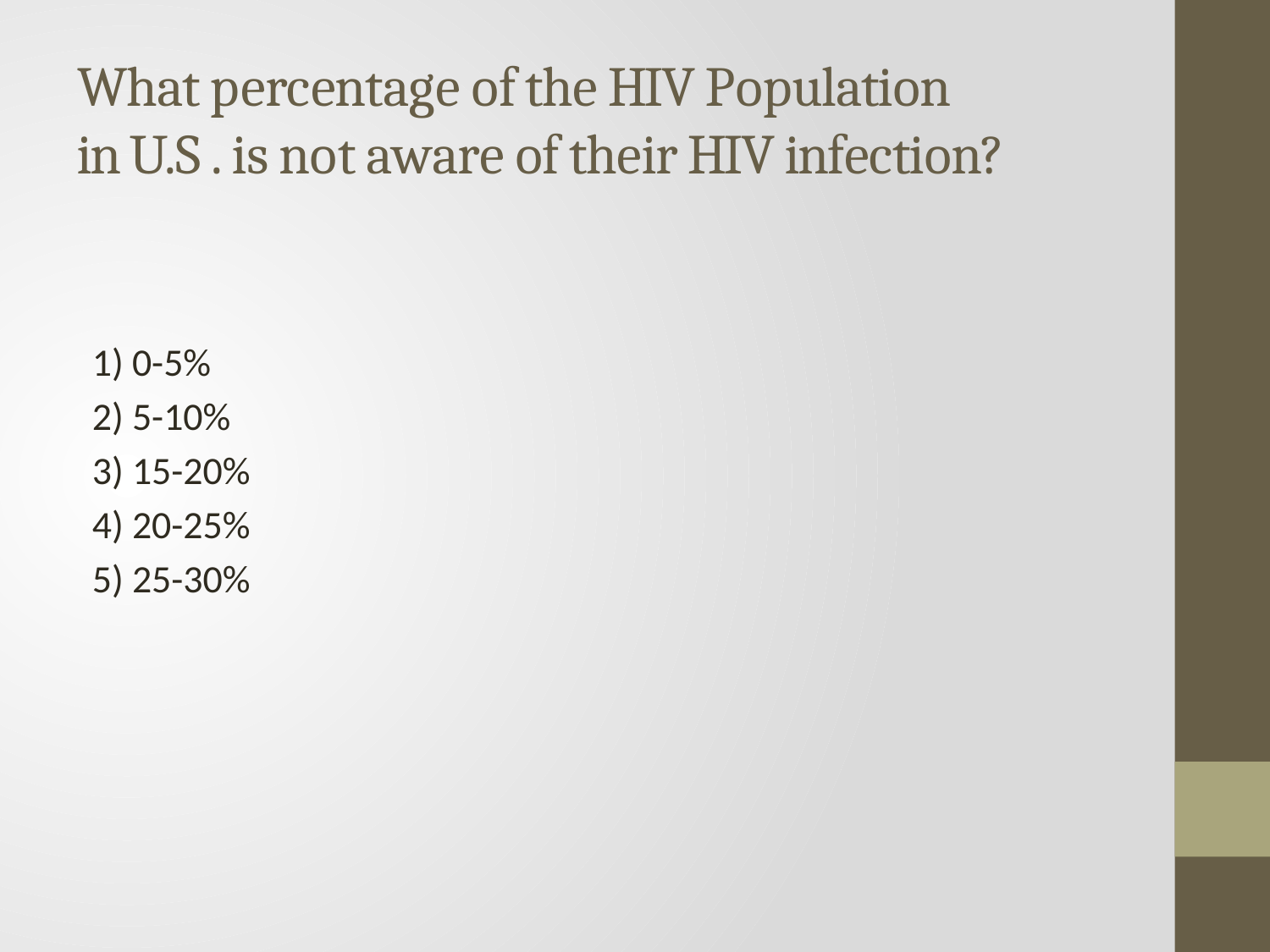

# What percentage of the HIV Population in U.S . is not aware of their HIV infection?

1) 0-5%
2) 5-10%
3) 15-20%
4) 20-25%
5) 25-30%